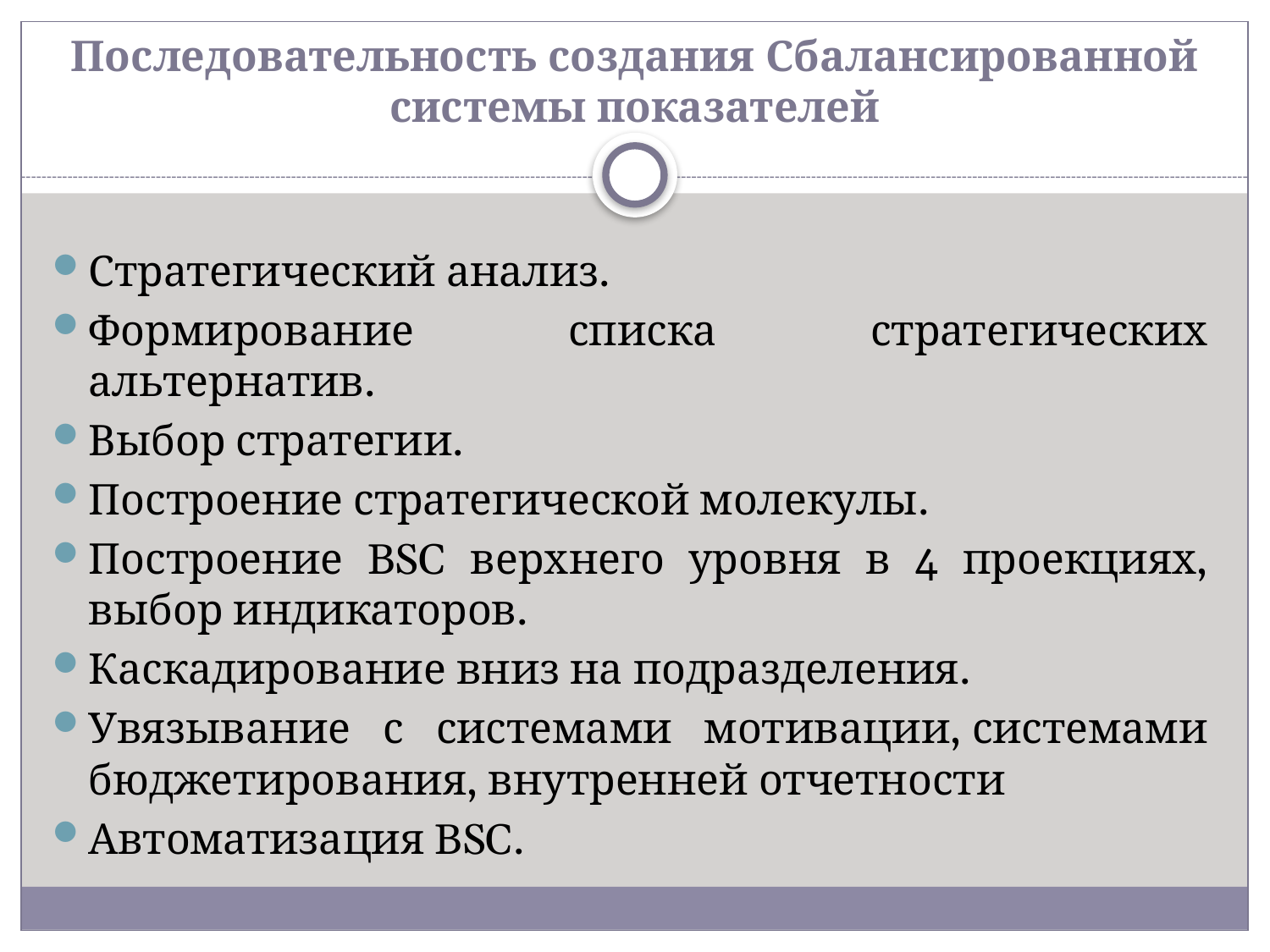

# Последовательность создания Сбалансированной системы показателей
Стратегический анализ.
Формирование списка стратегических альтернатив.
Выбор стратегии.
Построение стратегической молекулы.
Построение BSC верхнего уровня в 4 проекциях, выбор индикаторов.
Каскадирование вниз на подразделения.
Увязывание с системами мотивации, системами бюджетирования, внутренней отчетности
Автоматизация BSC.